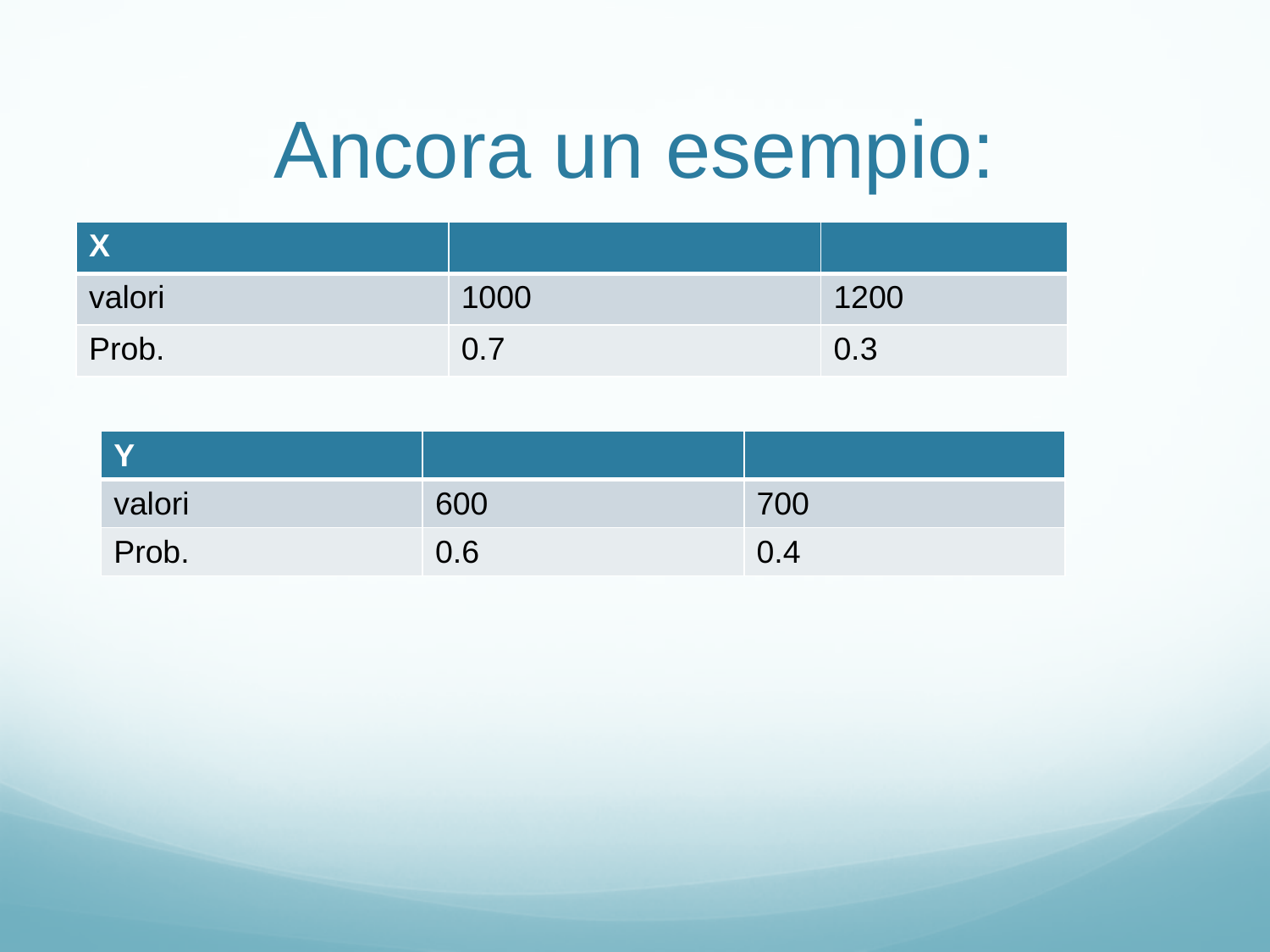

# Ancora un esempio:
| X |  |  |
| --- | --- | --- |
| valori | 1000 | 1200 |
| Prob. | 0.7 | 0.3 |
| Y |  |  |
| --- | --- | --- |
| valori | 600 | 700 |
| Prob. | 0.6 | 0.4 |